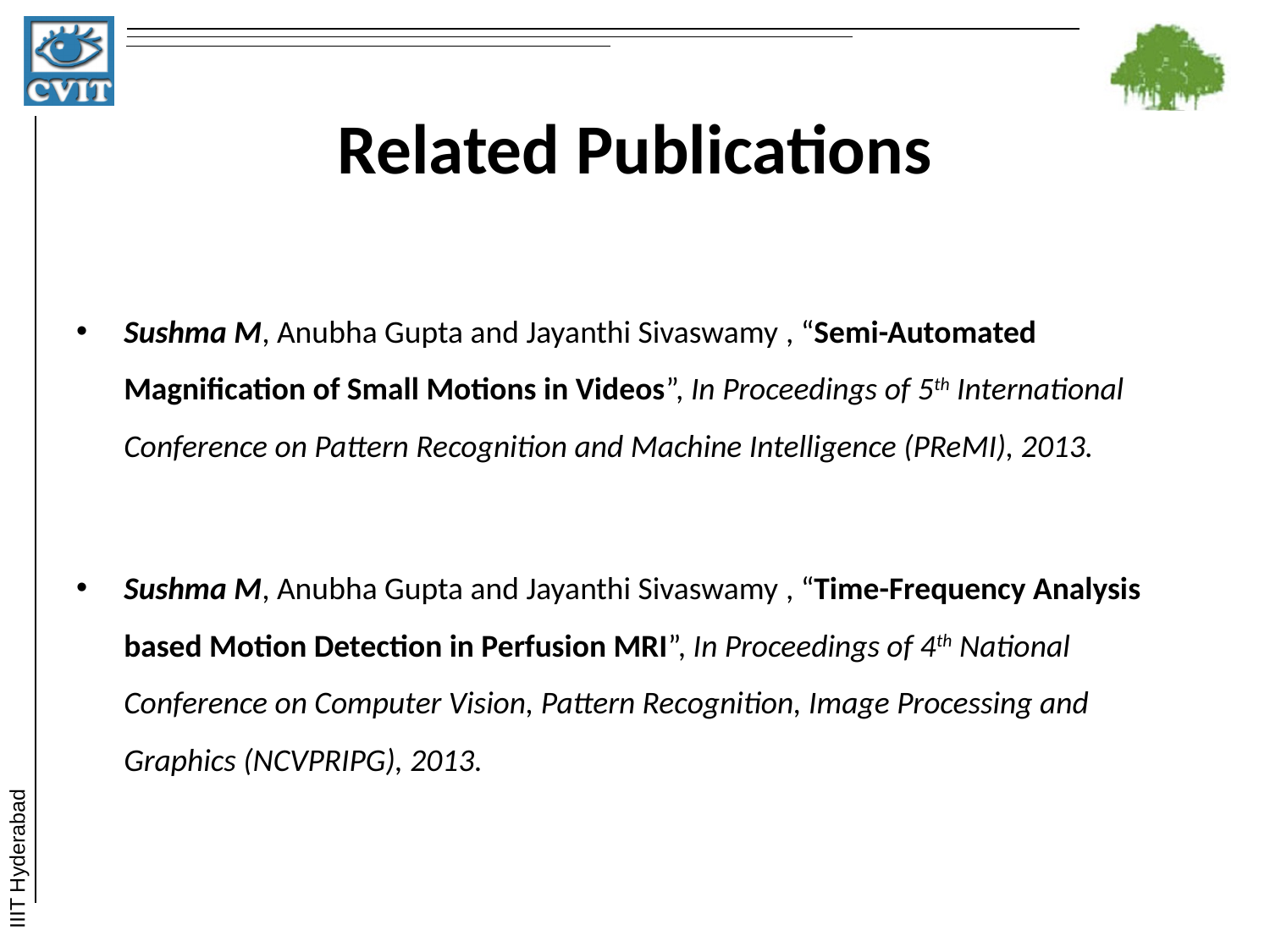

# Related Publications
Sushma M, Anubha Gupta and Jayanthi Sivaswamy , “Semi-Automated Magnification of Small Motions in Videos”, In Proceedings of 5th International Conference on Pattern Recognition and Machine Intelligence (PReMI), 2013.

Sushma M, Anubha Gupta and Jayanthi Sivaswamy , “Time-Frequency Analysis based Motion Detection in Perfusion MRI”, In Proceedings of 4th National Conference on Computer Vision, Pattern Recognition, Image Processing and Graphics (NCVPRIPG), 2013.